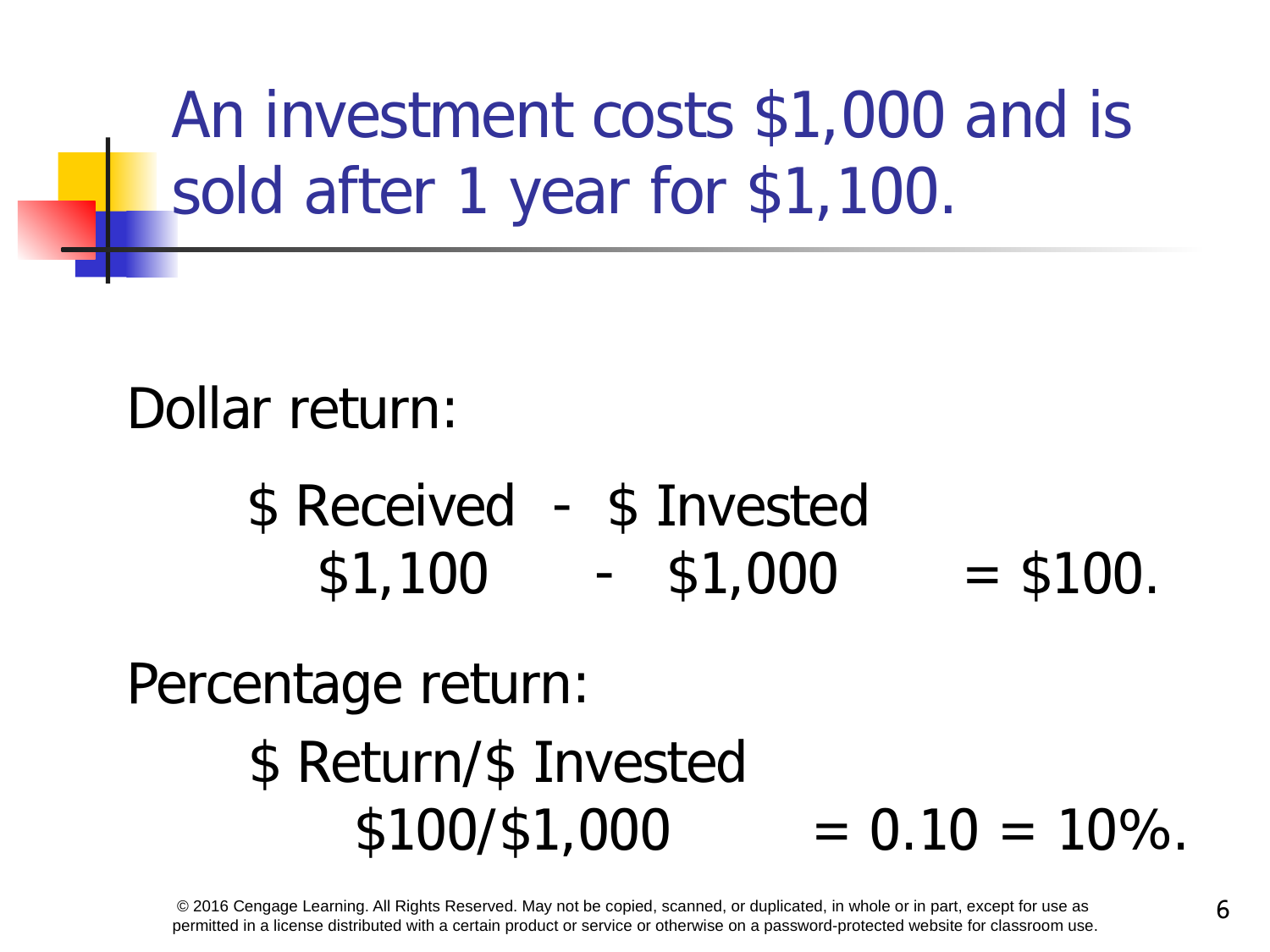

# An investment costs $1,000 and is sold after 1 year for $1,100.

Dollar return:

$ Received  -  $ Invested
    $1,100      -   $1,000       = $100.
Percentage return:
$ Return/$ Invested
      $100/$1,000        = 0.10 = 10%.
6